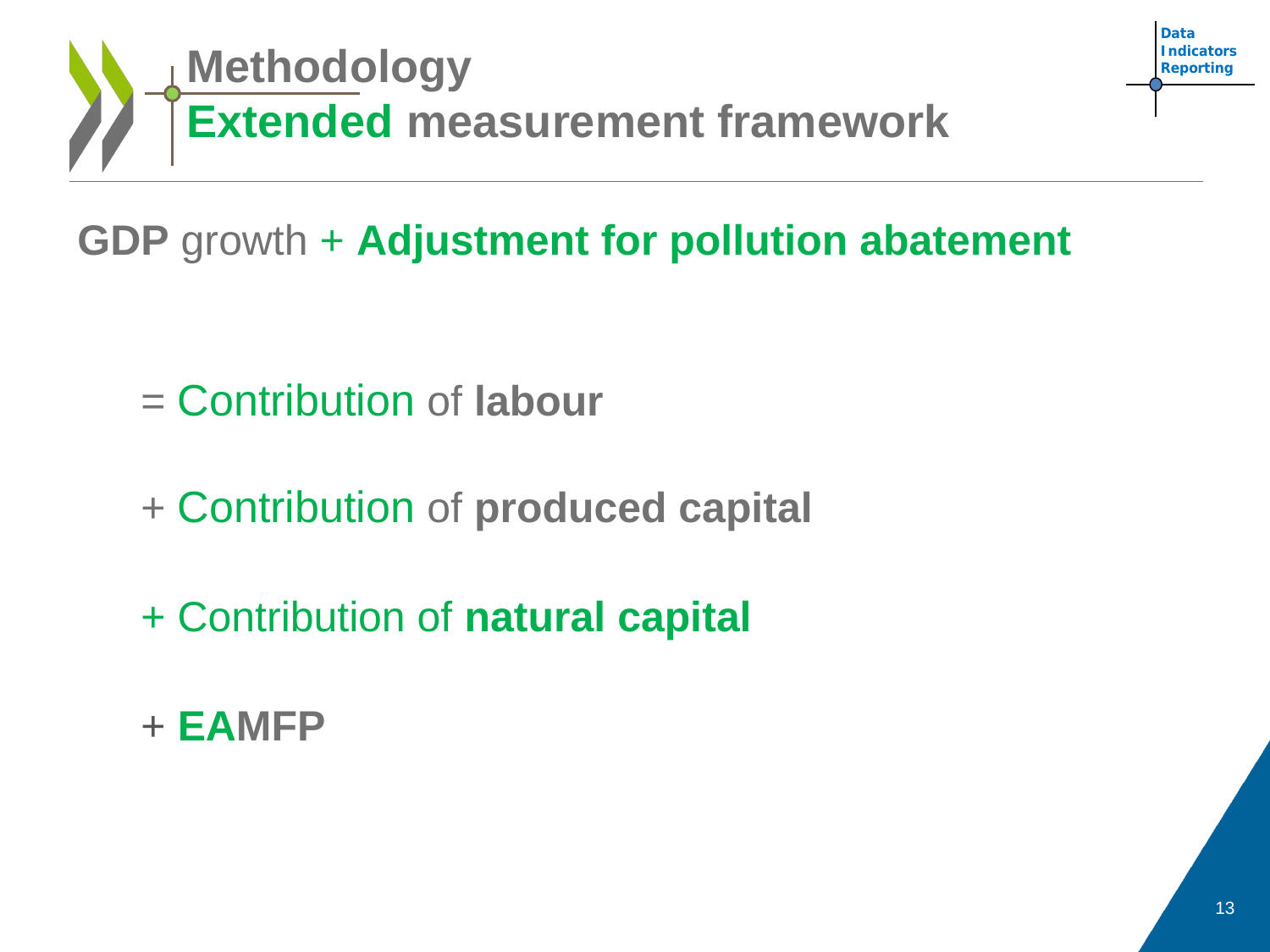

# Methodology Extended measurement framework
GDP growth + Adjustment for pollution abatement

= Contribution of labour
+ Contribution of produced capital

+ Contribution of natural capital

+ EAMFP
13